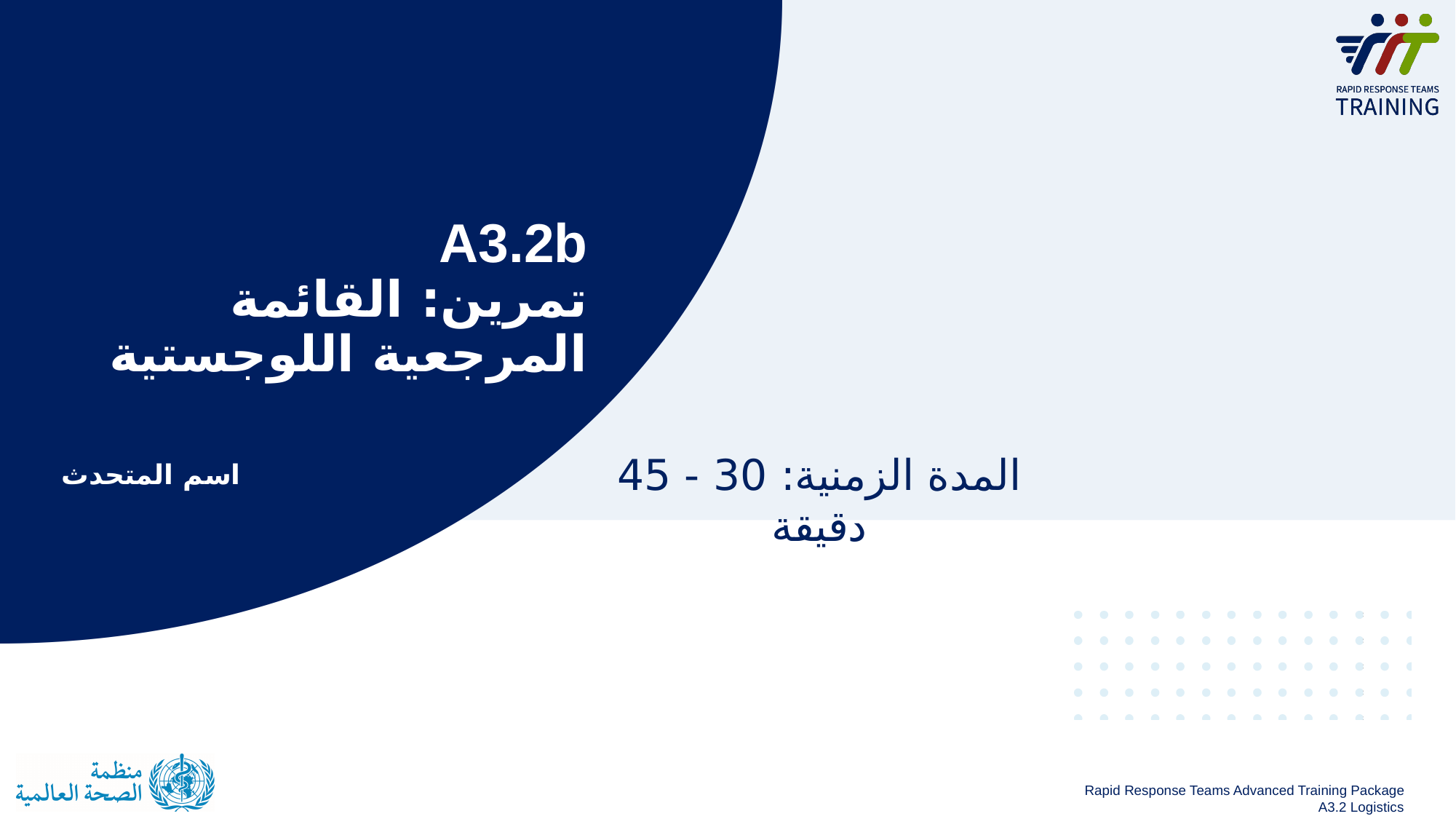

# A3.2b تمرين: القائمة المرجعية اللوجستية
المدة الزمنية: 30 - 45 دقيقة
اسم المتحدث
1